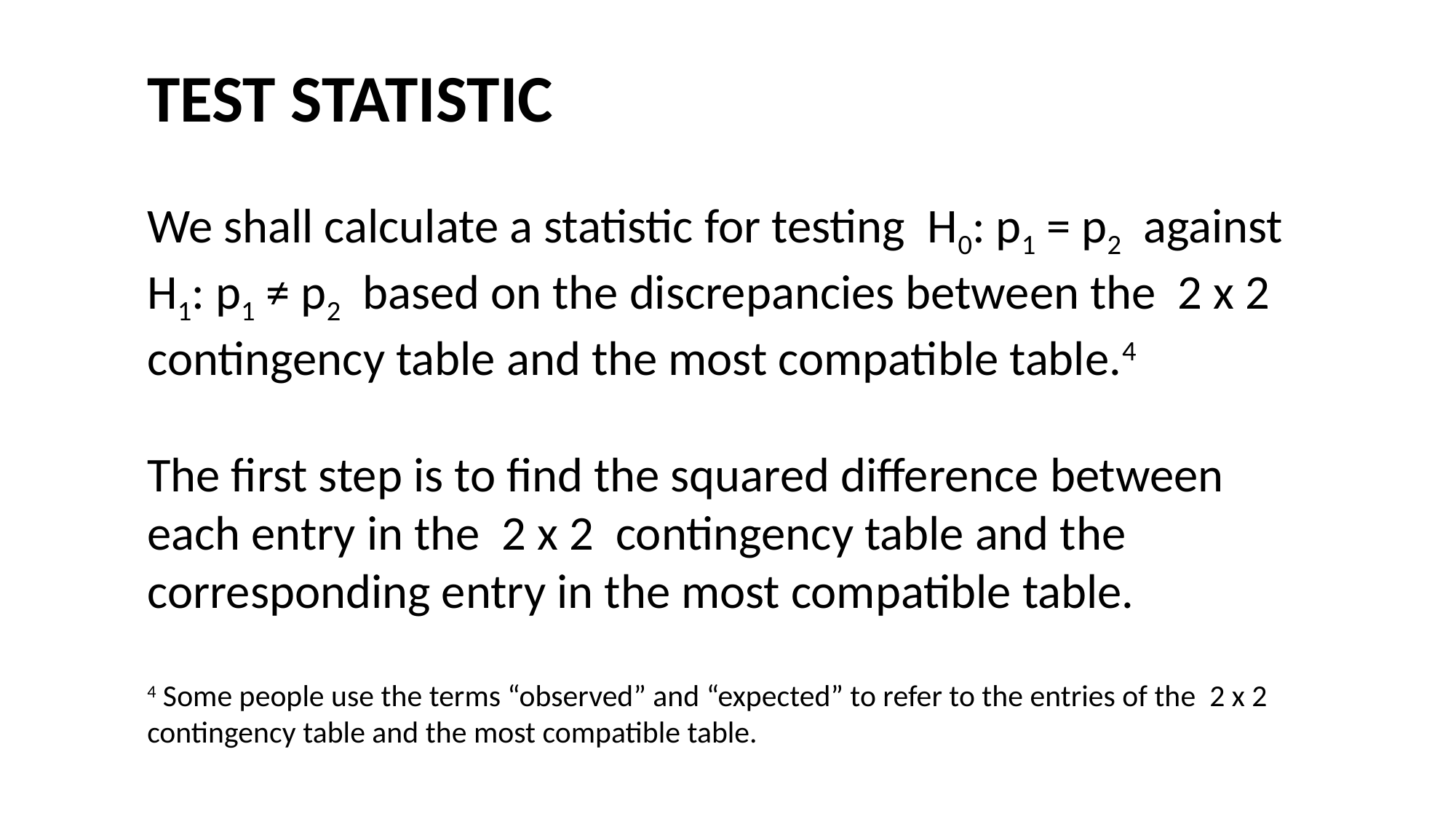

#
TEST STATISTIC

We shall calculate a statistic for testing  H0: p1 = p2  against  H1: p1 ≠ p2  based on the discrepancies between the  2 x 2  contingency table and the most compatible table.4

The first step is to find the squared difference between each entry in the  2 x 2  contingency table and the corresponding entry in the most compatible table.

4 Some people use the terms “observed” and “expected” to refer to the entries of the  2 x 2  contingency table and the most compatible table.